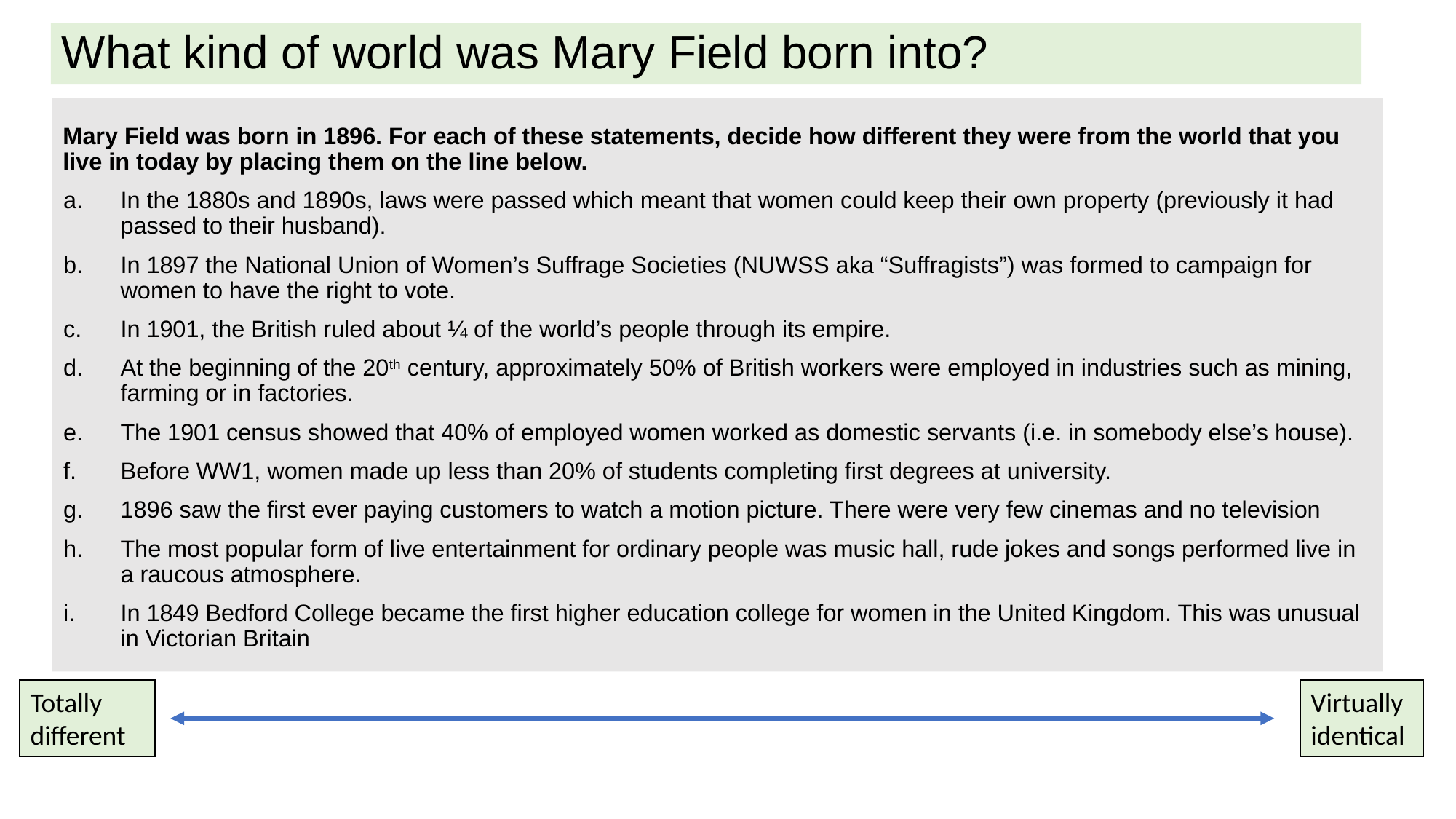

# What kind of world was Mary Field born into?
Mary Field was born in 1896. For each of these statements, decide how different they were from the world that you live in today by placing them on the line below.
In the 1880s and 1890s, laws were passed which meant that women could keep their own property (previously it had passed to their husband).
In 1897 the National Union of Women’s Suffrage Societies (NUWSS aka “Suffragists”) was formed to campaign for women to have the right to vote.
In 1901, the British ruled about ¼ of the world’s people through its empire.
At the beginning of the 20th century, approximately 50% of British workers were employed in industries such as mining, farming or in factories.
The 1901 census showed that 40% of employed women worked as domestic servants (i.e. in somebody else’s house).
Before WW1, women made up less than 20% of students completing first degrees at university.
1896 saw the first ever paying customers to watch a motion picture. There were very few cinemas and no television
The most popular form of live entertainment for ordinary people was music hall, rude jokes and songs performed live in a raucous atmosphere.
In 1849 Bedford College became the first higher education college for women in the United Kingdom. This was unusual in Victorian Britain
Totally different
Virtually identical